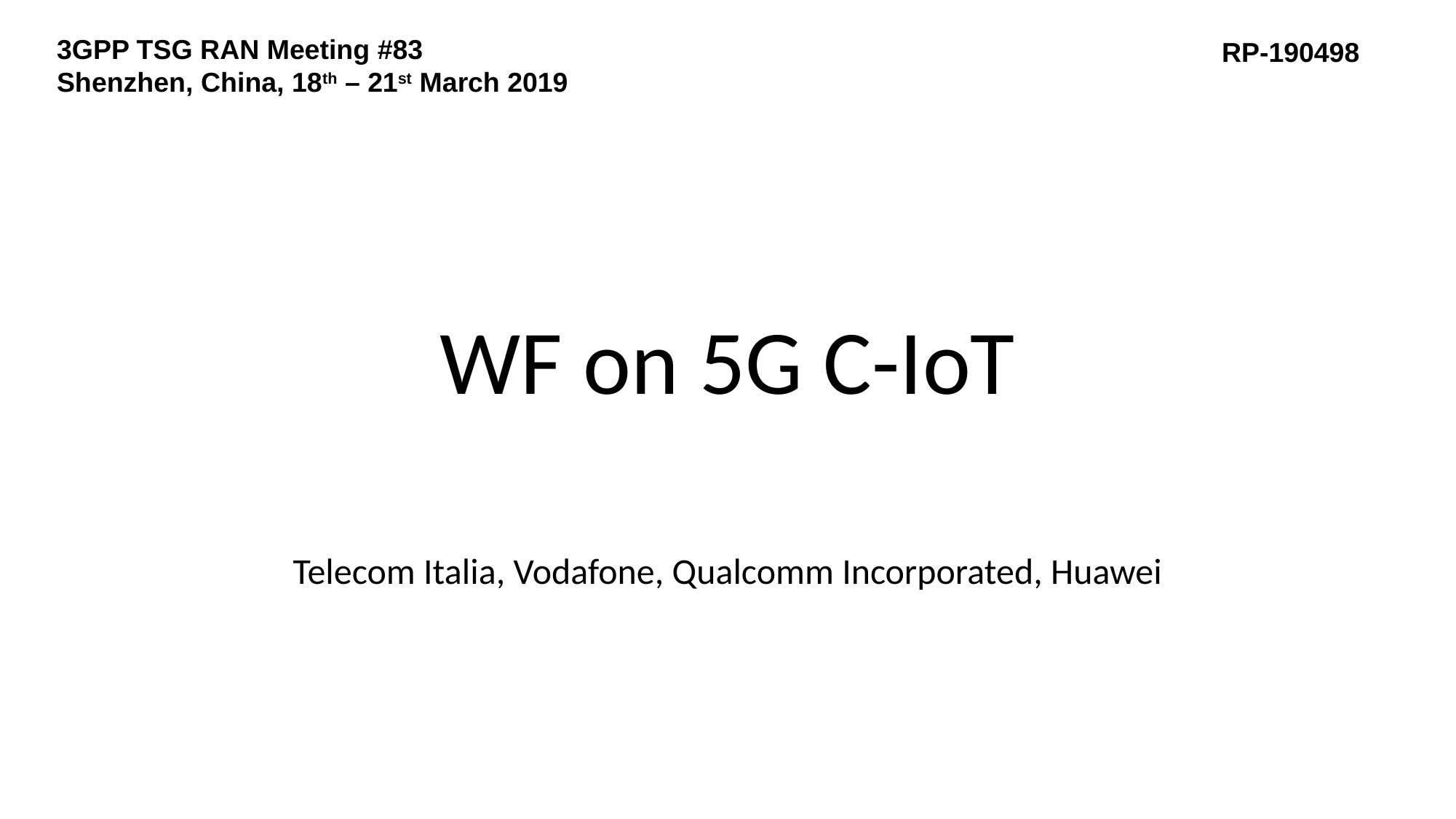

3GPP TSG RAN Meeting #83
Shenzhen, China, 18th – 21st March 2019

 RP-190498
# WF on 5G C-IoT
Telecom Italia, Vodafone, Qualcomm Incorporated, Huawei